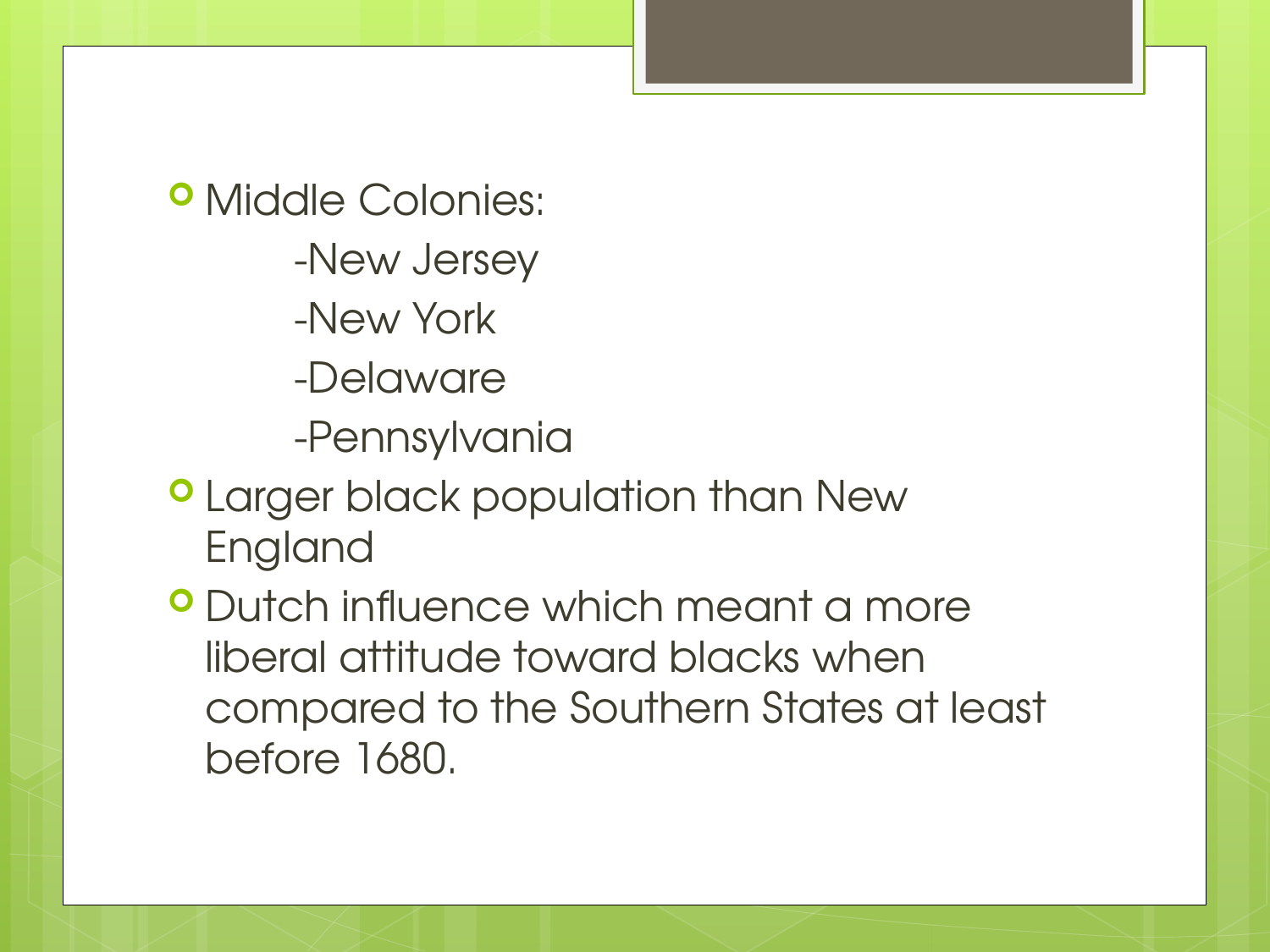

Middle Colonies:
	-New Jersey
	-New York
	-Delaware
	-Pennsylvania
Larger black population than New England
Dutch influence which meant a more liberal attitude toward blacks when compared to the Southern States at least before 1680.